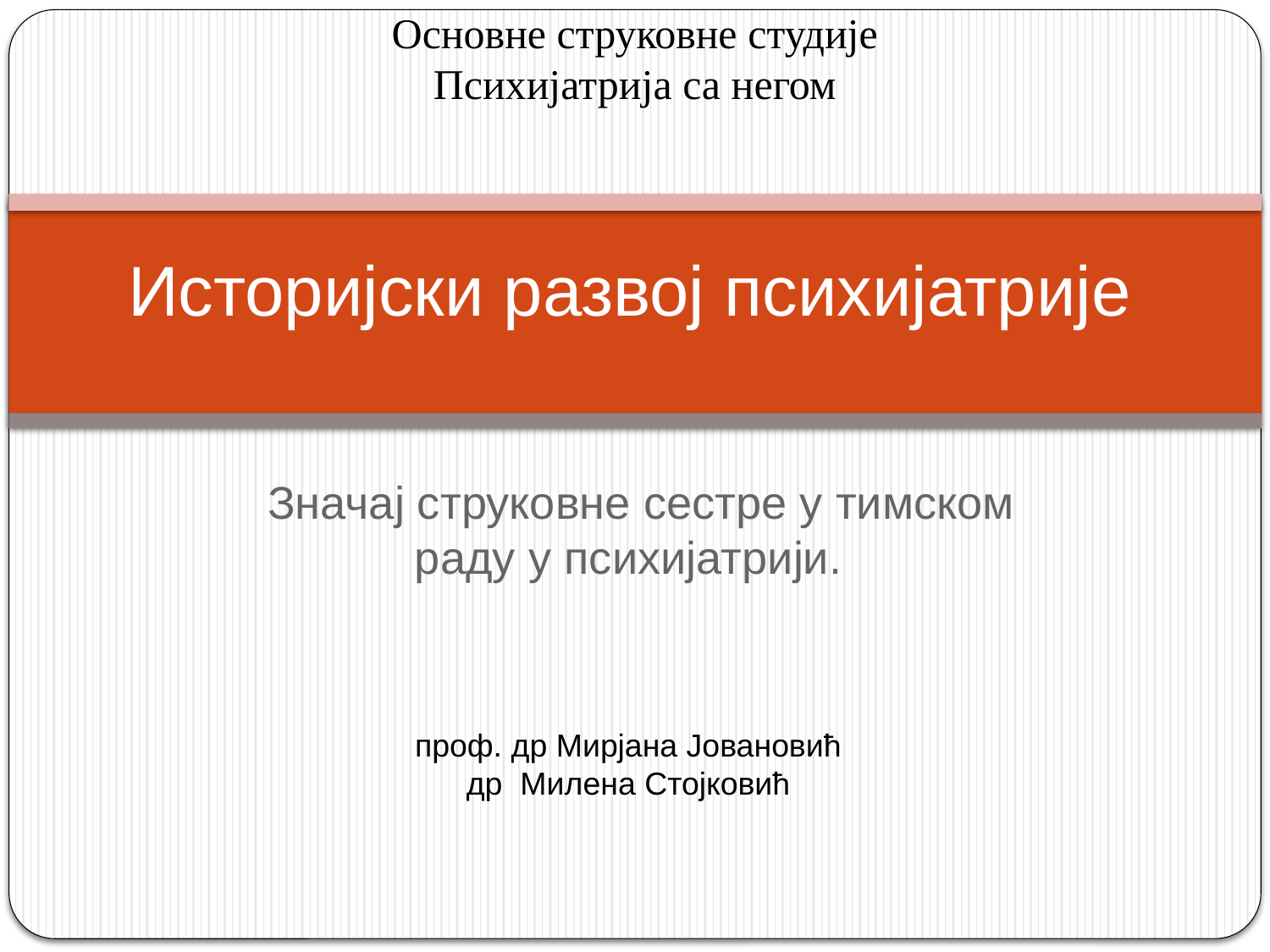

Основне струковне студије
Психијатрија са негом
# Историјски развој психијатрије

 Значај струковне сестре у тимском раду у психијатрији.
проф. др Мирјана Јовановић
др  Милена Стојковић